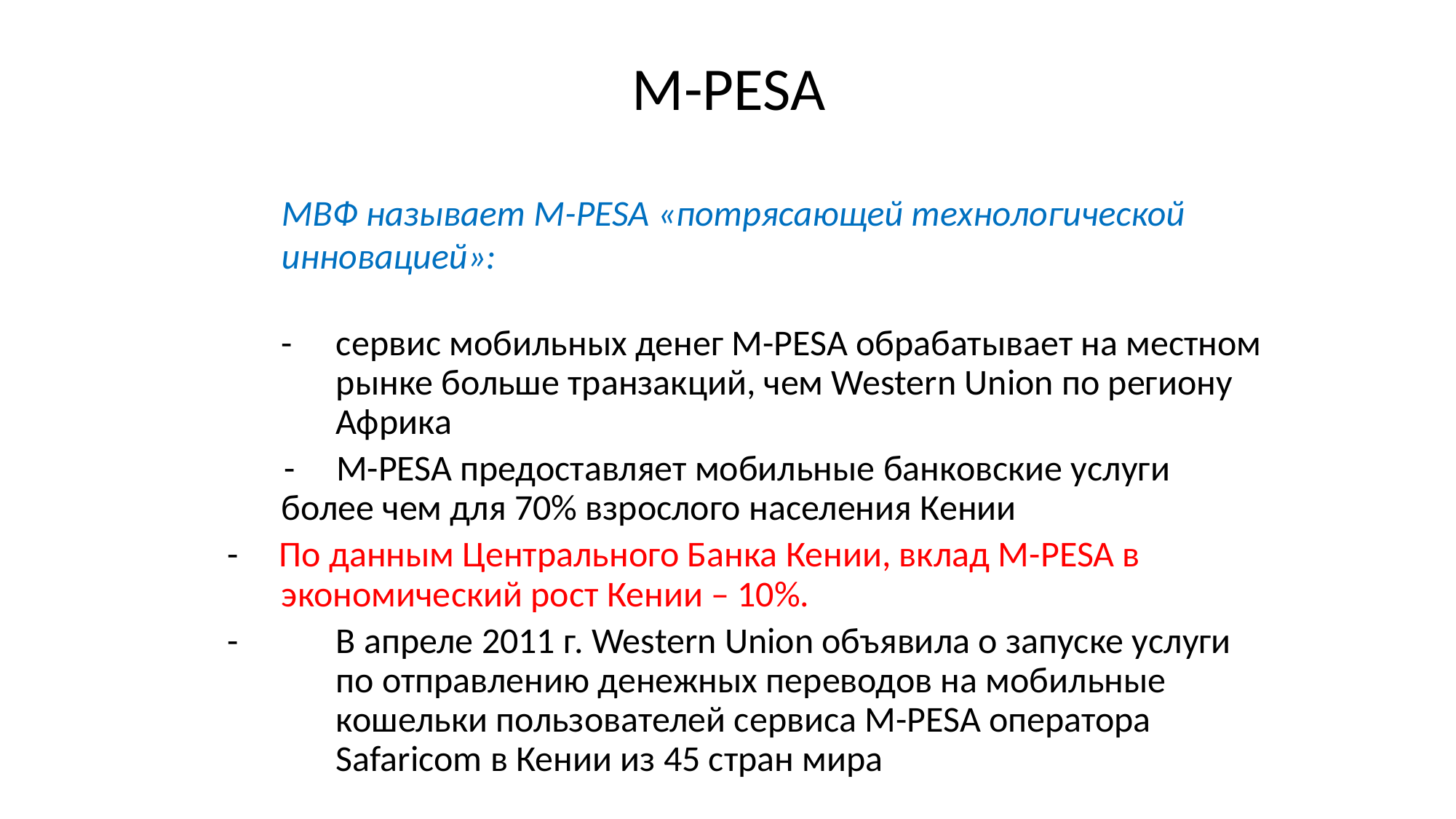

M-PESA

	МВФ называет M-PESA «потрясающей технологической инновацией»:

	- 	сервис мобильных денег M-PESA обрабатывает на местном 		рынке больше транзакций, чем Western Union по региону 		Африка
       -     M-PESA предоставляет мобильные банковские услуги 		более чем для 70% взрослого населения Кении
-     По данным Центрального Банка Кении, вклад М-PESA в 	экономический рост Кении – 10%.
- 	В апреле 2011 г. Western Union объявила о запуске услуги 	по отправлению денежных переводов на мобильные 	кошельки пользователей сервиса M-PESA оператора 	Safaricom в Кении из 45 стран мира
8